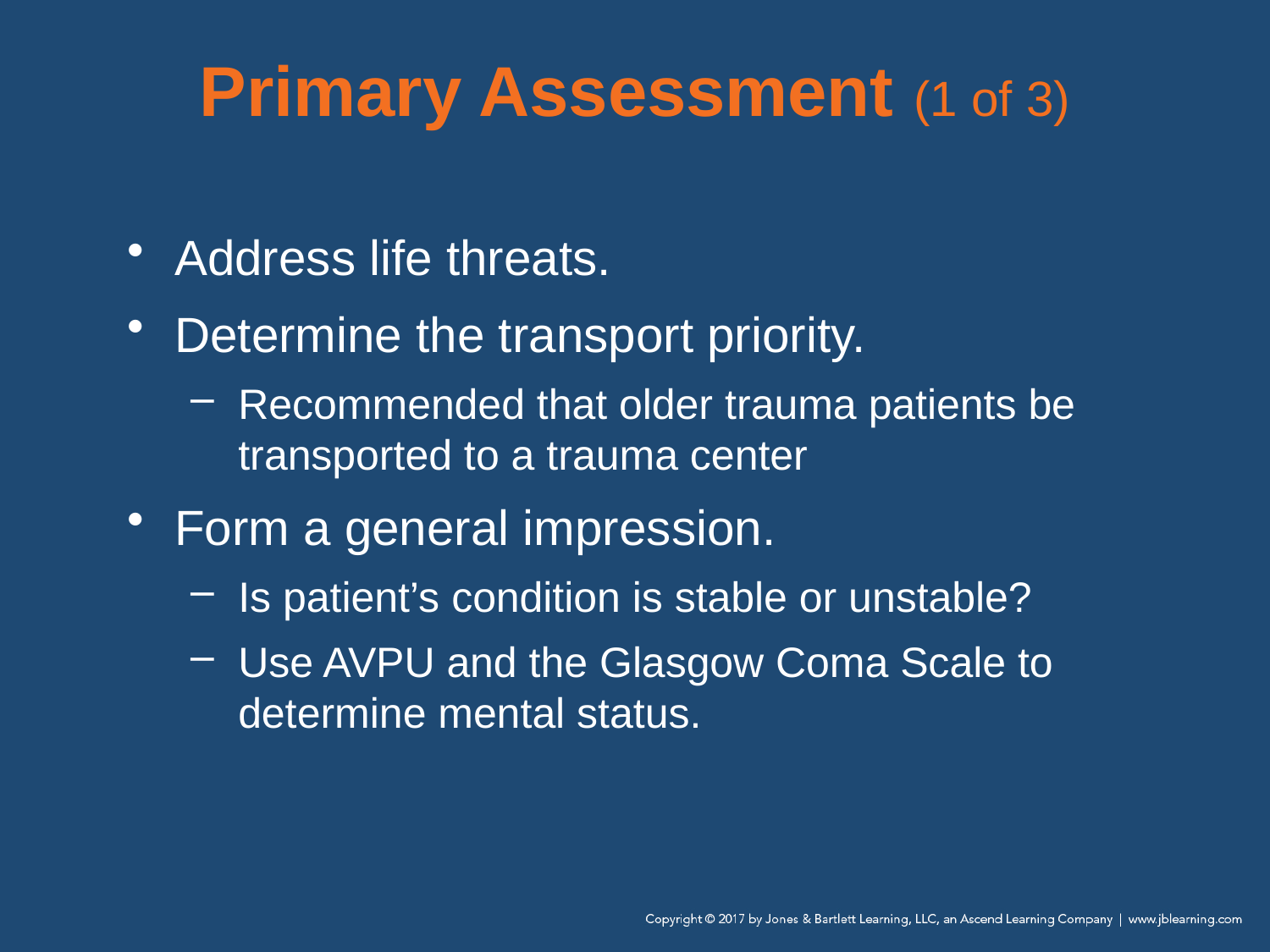

# Primary Assessment (1 of 3)
Address life threats.
Determine the transport priority.
Recommended that older trauma patients be transported to a trauma center
Form a general impression.
Is patient’s condition is stable or unstable?
Use AVPU and the Glasgow Coma Scale to determine mental status.